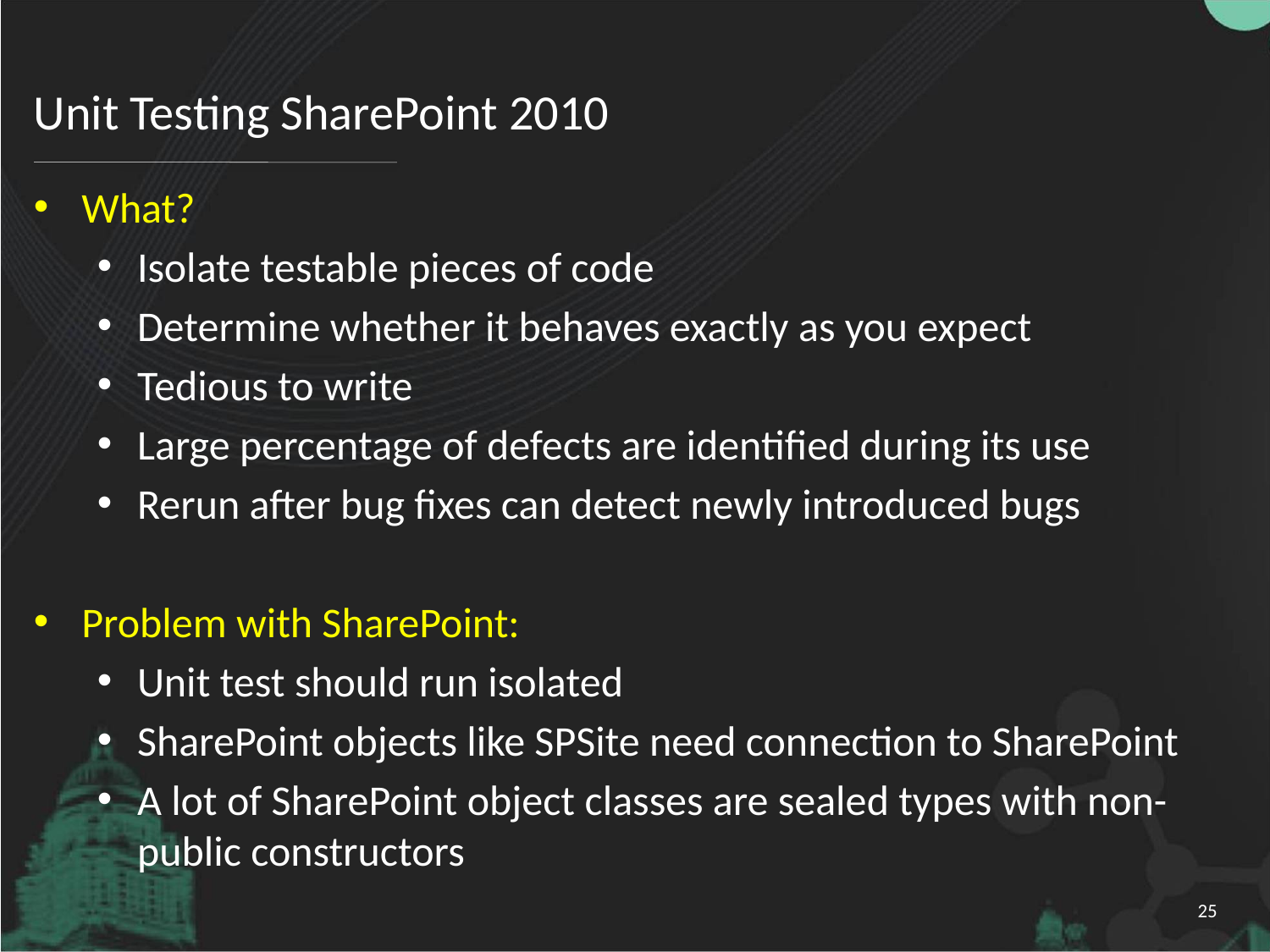

# Unit Testing SharePoint 2010
What?
Isolate testable pieces of code
Determine whether it behaves exactly as you expect
Tedious to write
Large percentage of defects are identified during its use
Rerun after bug fixes can detect newly introduced bugs

Problem with SharePoint:
Unit test should run isolated
SharePoint objects like SPSite need connection to SharePoint
A lot of SharePoint object classes are sealed types with non-public constructors
25